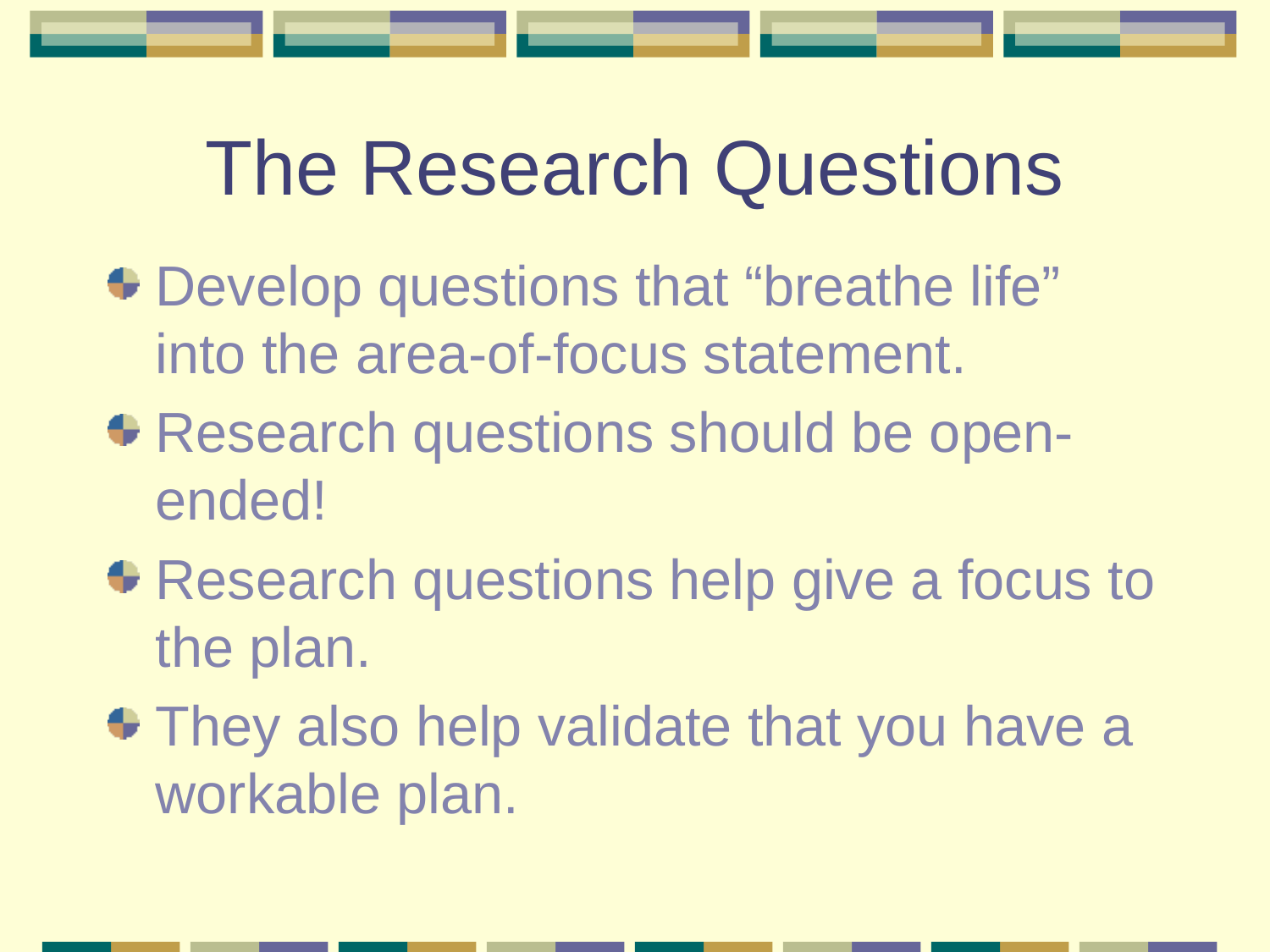

# The Research Questions
Develop questions that “breathe life” into the area-of-focus statement.
Research questions should be open-ended!
Research questions help give a focus to the plan.
They also help validate that you have a workable plan.